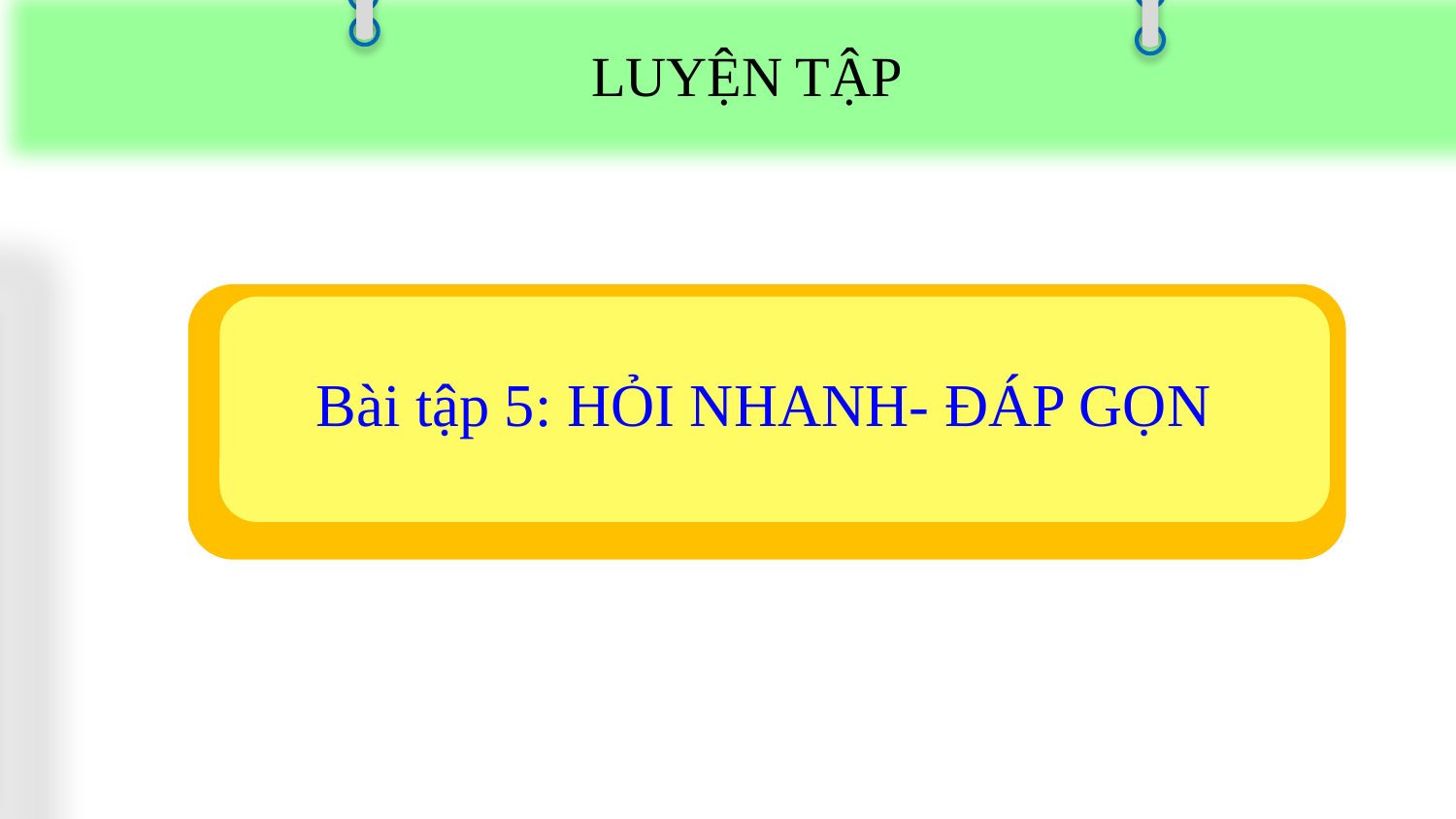

LUYỆN TẬP

Bài tập 5: HỎI NHANH- ĐÁP GỌN